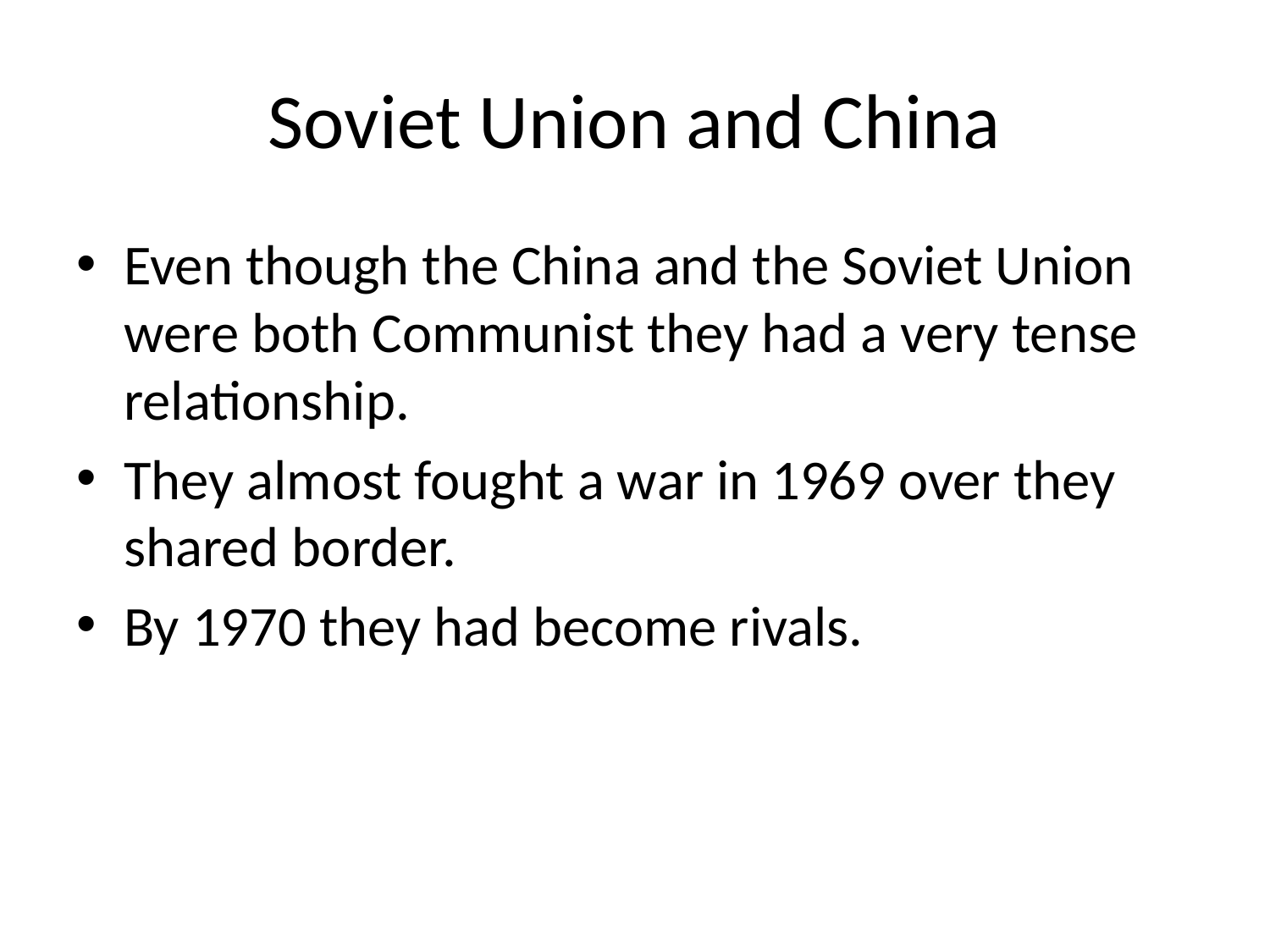

# Soviet Union and China
Even though the China and the Soviet Union were both Communist they had a very tense relationship.
They almost fought a war in 1969 over they shared border.
By 1970 they had become rivals.